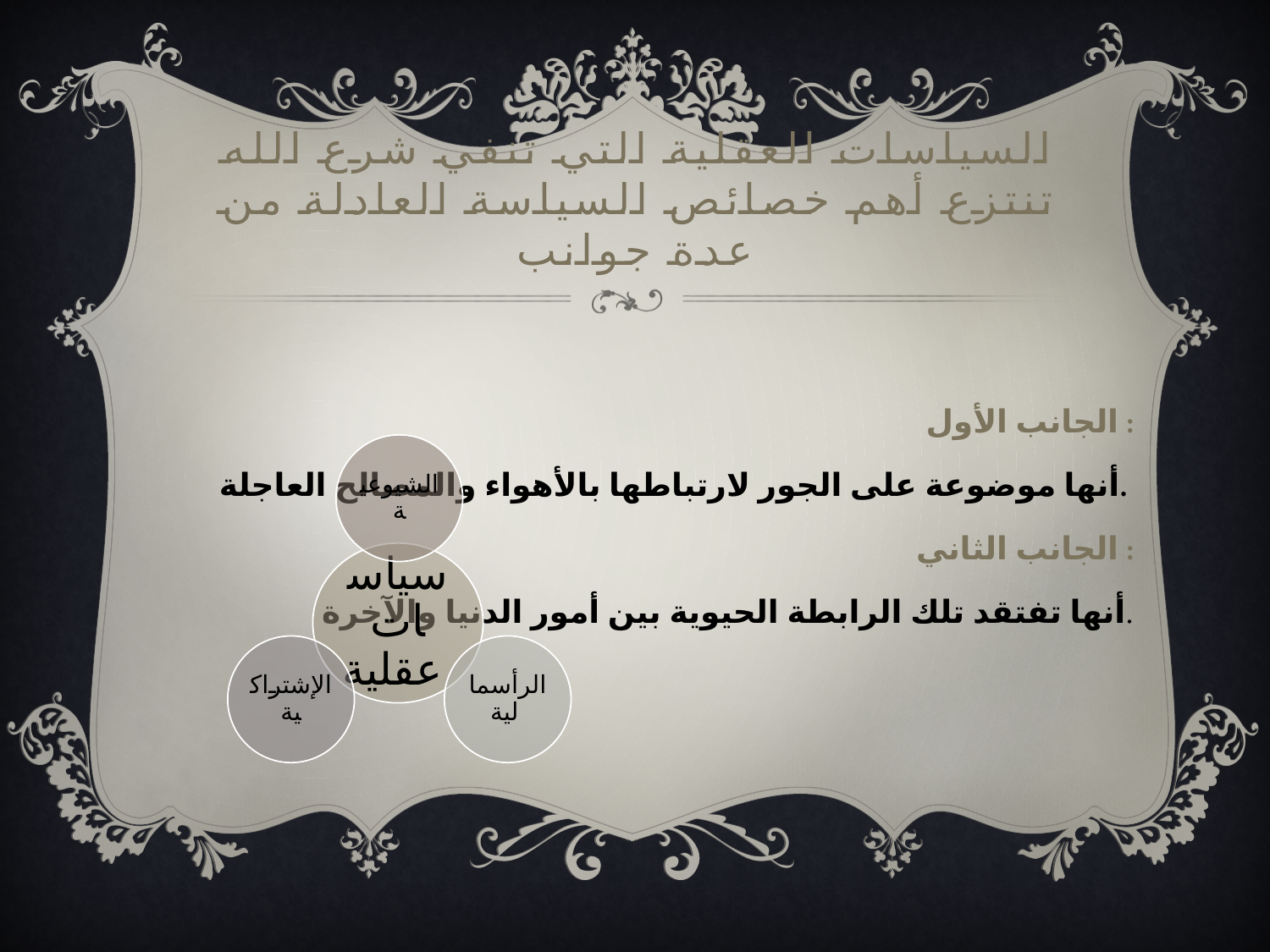

# السياسات العقلية التي تنفي شرع الله تنتزع أهم خصائص السياسة العادلة من عدة جوانب
سياسات عقلية
الشيوعية
الرأسمالية
الإشتراكية
الجانب الأول :
أنها موضوعة على الجور لارتباطها بالأهواء والمصالح العاجلة.
الجانب الثاني :
أنها تفتقد تلك الرابطة الحيوية بين أمور الدنيا والآخرة.